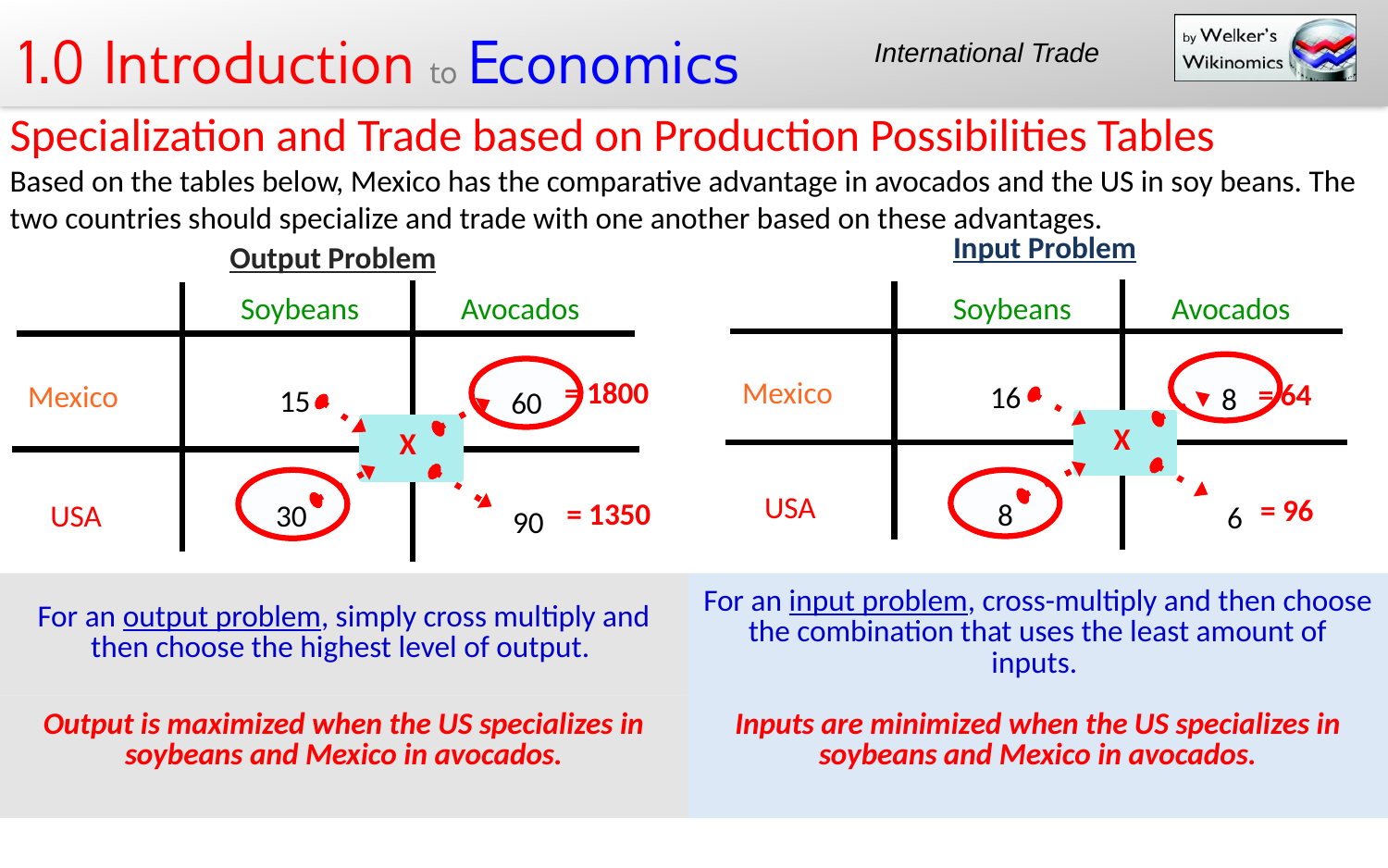

International Trade
Specialization and Trade based on Production Possibilities Tables
Based on the tables below, Mexico has the comparative advantage in avocados and the US in soy beans. The two countries should specialize and trade with one another based on these advantages.
Input Problem
Soybeans
Avocados
Mexico
16
8
USA
8
6

= 64
X

= 96
Output Problem
Soybeans
Avocados
Mexico
15
60
USA
30
90

= 1800
X

= 1350
| For an output problem, simply cross multiply and then choose the highest level of output. | For an input problem, cross-multiply and then choose the combination that uses the least amount of inputs. |
| --- | --- |
| Output is maximized when the US specializes in soybeans and Mexico in avocados. | Inputs are minimized when the US specializes in soybeans and Mexico in avocados. |